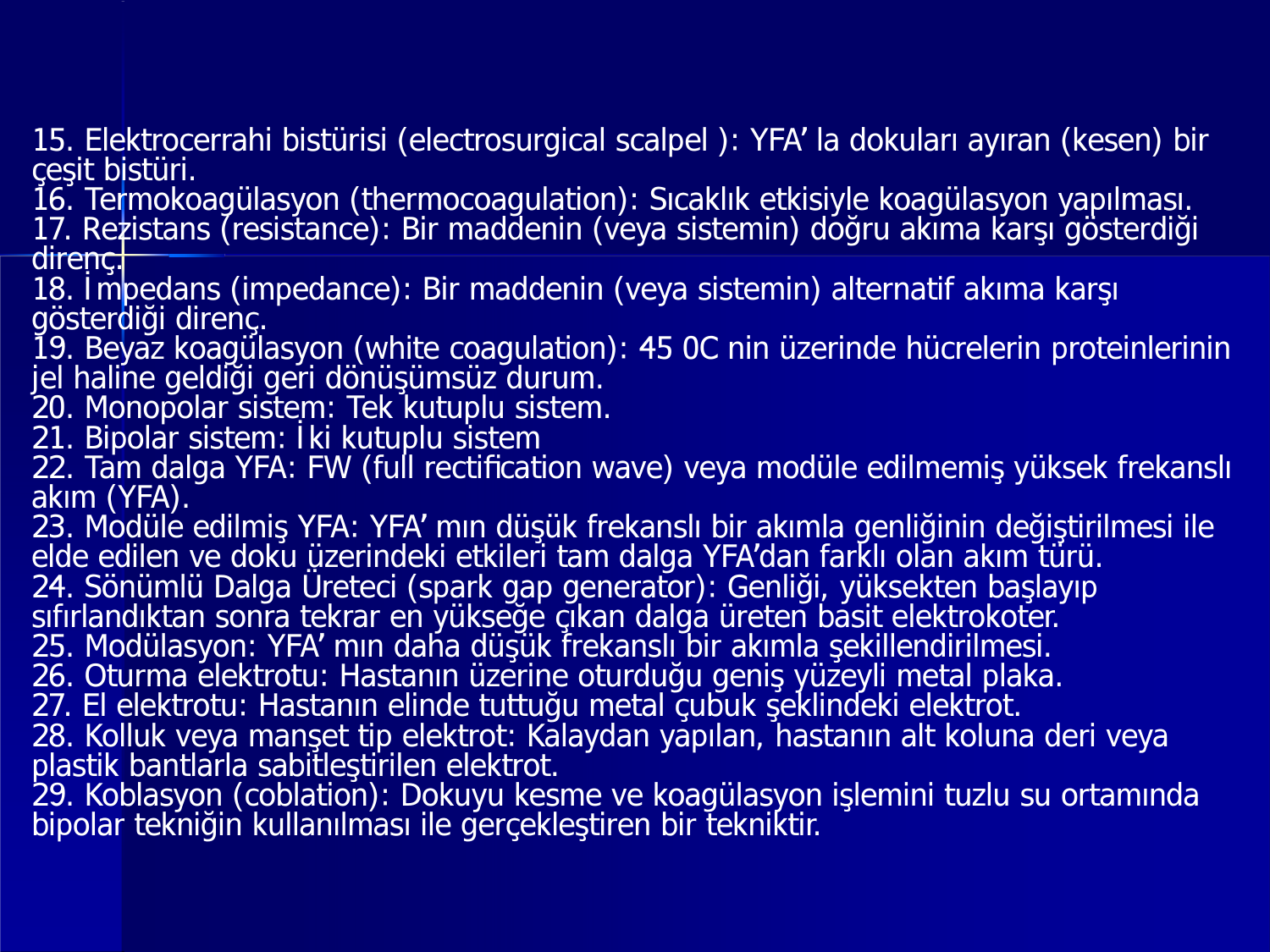

15. Elektrocerrahi bistürisi (electrosurgical scalpel ): YFA’ la dokuları ayıran (kesen) bir çeşit bistüri.
16. Termokoagülasyon (thermocoagulation): Sıcaklık etkisiyle koagülasyon yapılması.
17. Rezistans (resistance): Bir maddenin (veya sistemin) doğru akıma karşı gösterdiği direnç.
18. İmpedans (impedance): Bir maddenin (veya sistemin) alternatif akıma karşı gösterdiği direnç.
19. Beyaz koagülasyon (white coagulation): 45 0C nin üzerinde hücrelerin proteinlerinin jel haline geldiği geri dönüşümsüz durum.
20. Monopolar sistem: Tek kutuplu sistem.
21. Bipolar sistem: İki kutuplu sistem
22. Tam dalga YFA: FW (full rectification wave) veya modüle edilmemiş yüksek frekanslı akım (YFA).
23. Modüle edilmiş YFA: YFA’ mın düşük frekanslı bir akımla genliğinin değiştirilmesi ile elde edilen ve doku üzerindeki etkileri tam dalga YFA’dan farklı olan akım türü.
24. Sönümlü Dalga Üreteci (spark gap generator): Genliği, yüksekten başlayıp sıfırlandıktan sonra tekrar en yükseğe çıkan dalga üreten basit elektrokoter.
25. Modülasyon: YFA’ mın daha düşük frekanslı bir akımla şekillendirilmesi.
26. Oturma elektrotu: Hastanın üzerine oturduğu geniş yüzeyli metal plaka.
27. El elektrotu: Hastanın elinde tuttuğu metal çubuk şeklindeki elektrot.
28. Kolluk veya manşet tip elektrot: Kalaydan yapılan, hastanın alt koluna deri veya plastik bantlarla sabitleştirilen elektrot.
29. Koblasyon (coblation): Dokuyu kesme ve koagülasyon işlemini tuzlu su ortamında bipolar tekniğin kullanılması ile gerçekleştiren bir tekniktir.